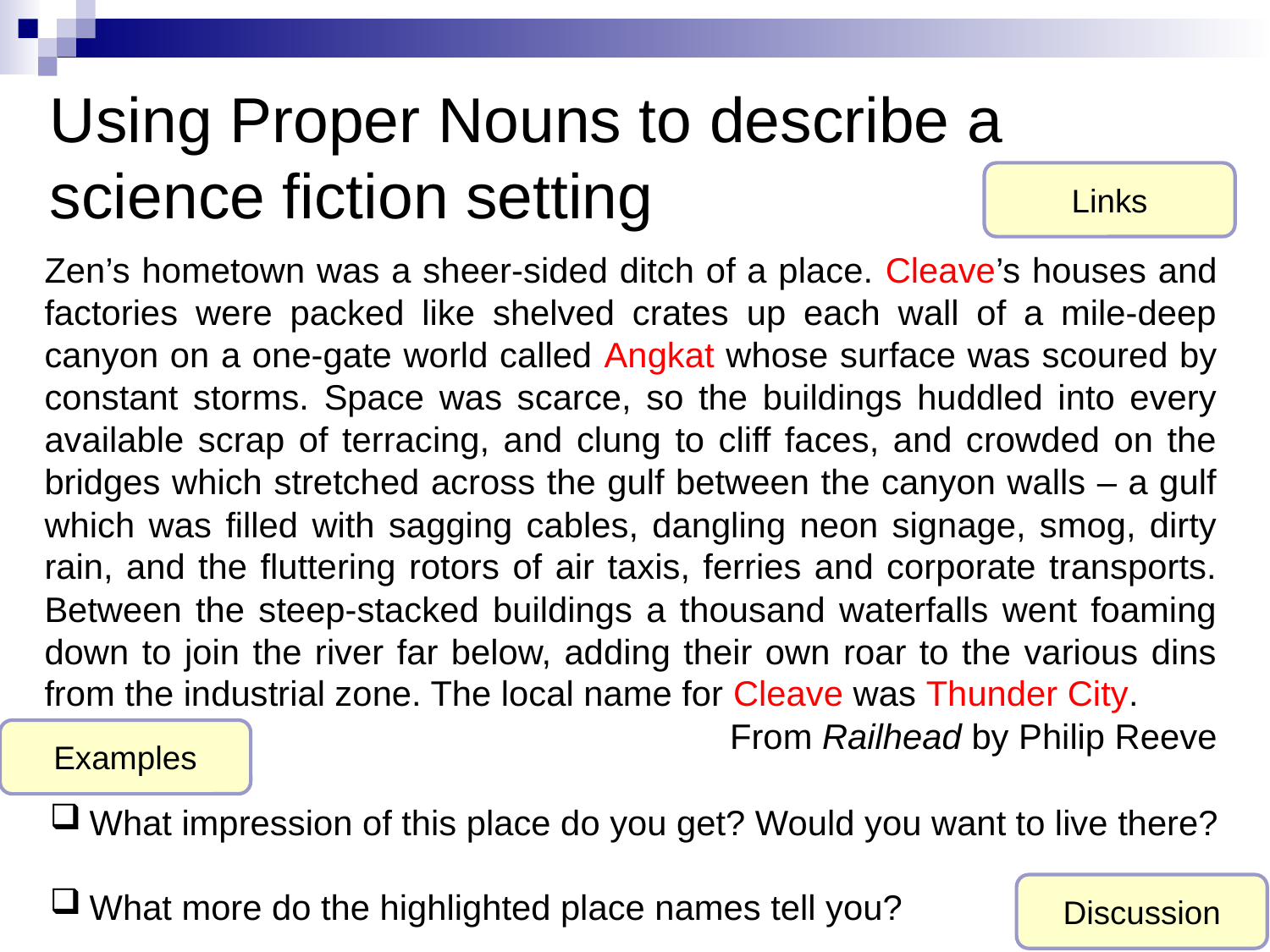

# Using Proper Nouns to describe a science fiction setting
Links
Zen’s hometown was a sheer-sided ditch of a place. Cleave’s houses and factories were packed like shelved crates up each wall of a mile-deep canyon on a one-gate world called Angkat whose surface was scoured by constant storms. Space was scarce, so the buildings huddled into every available scrap of terracing, and clung to cliff faces, and crowded on the bridges which stretched across the gulf between the canyon walls – a gulf which was filled with sagging cables, dangling neon signage, smog, dirty rain, and the fluttering rotors of air taxis, ferries and corporate transports. Between the steep-stacked buildings a thousand waterfalls went foaming down to join the river far below, adding their own roar to the various dins from the industrial zone. The local name for Cleave was Thunder City.
From Railhead by Philip Reeve
Examples
What impression of this place do you get? Would you want to live there?
What more do the highlighted place names tell you?
Discussion